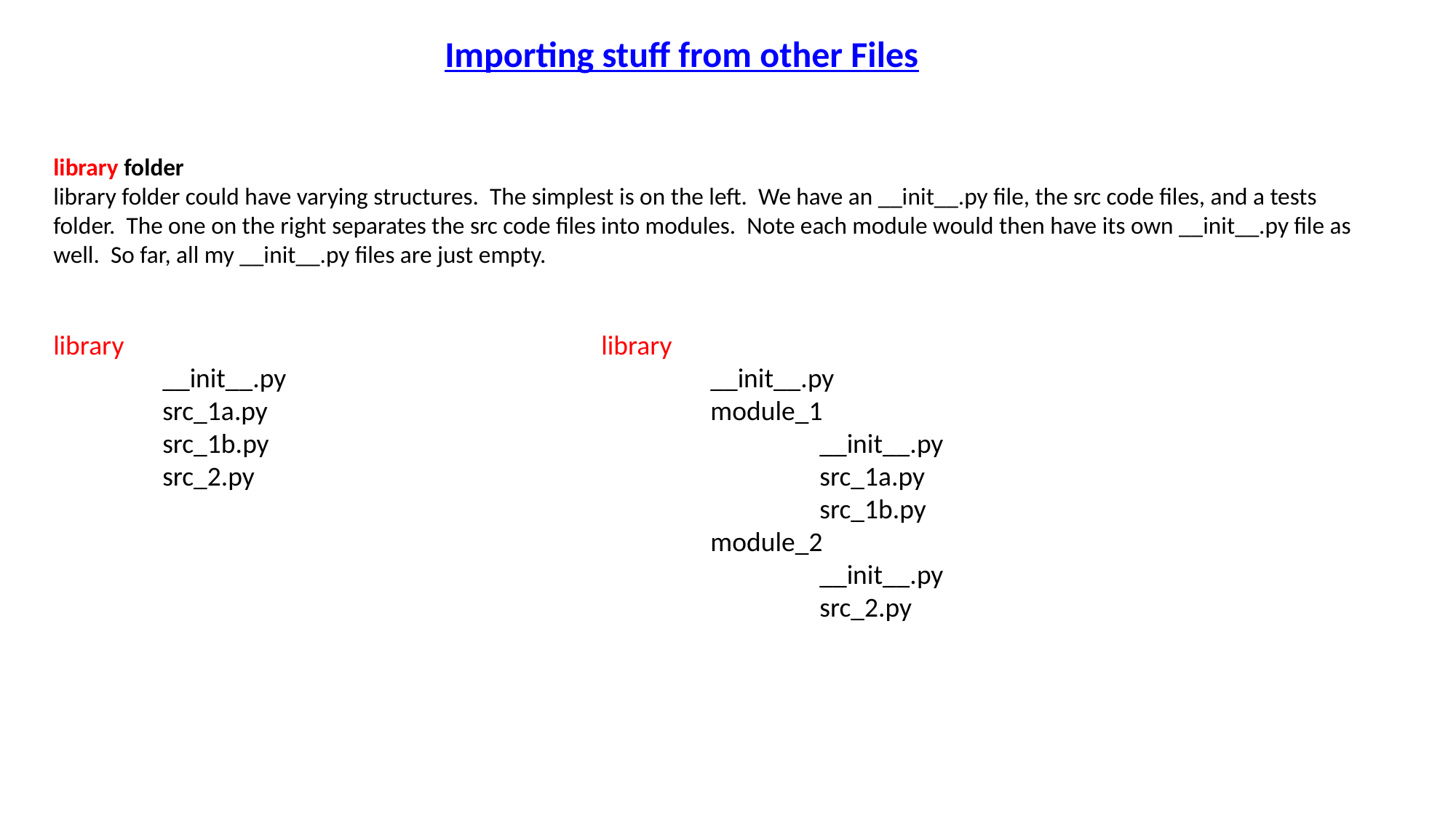

Importing stuff from other Files
library folder
library folder could have varying structures.  The simplest is on the left.  We have an __init__.py file, the src code files, and a tests folder.  The one on the right separates the src code files into modules.  Note each module would then have its own __init__.py file as well.  So far, all my __init__.py files are just empty.
library
	__init__.py
	src_1a.py
	src_1b.py
	src_2.py
library
	__init__.py
	module_1
		__init__.py
		src_1a.py
		src_1b.py
	module_2
		__init__.py
		src_2.py